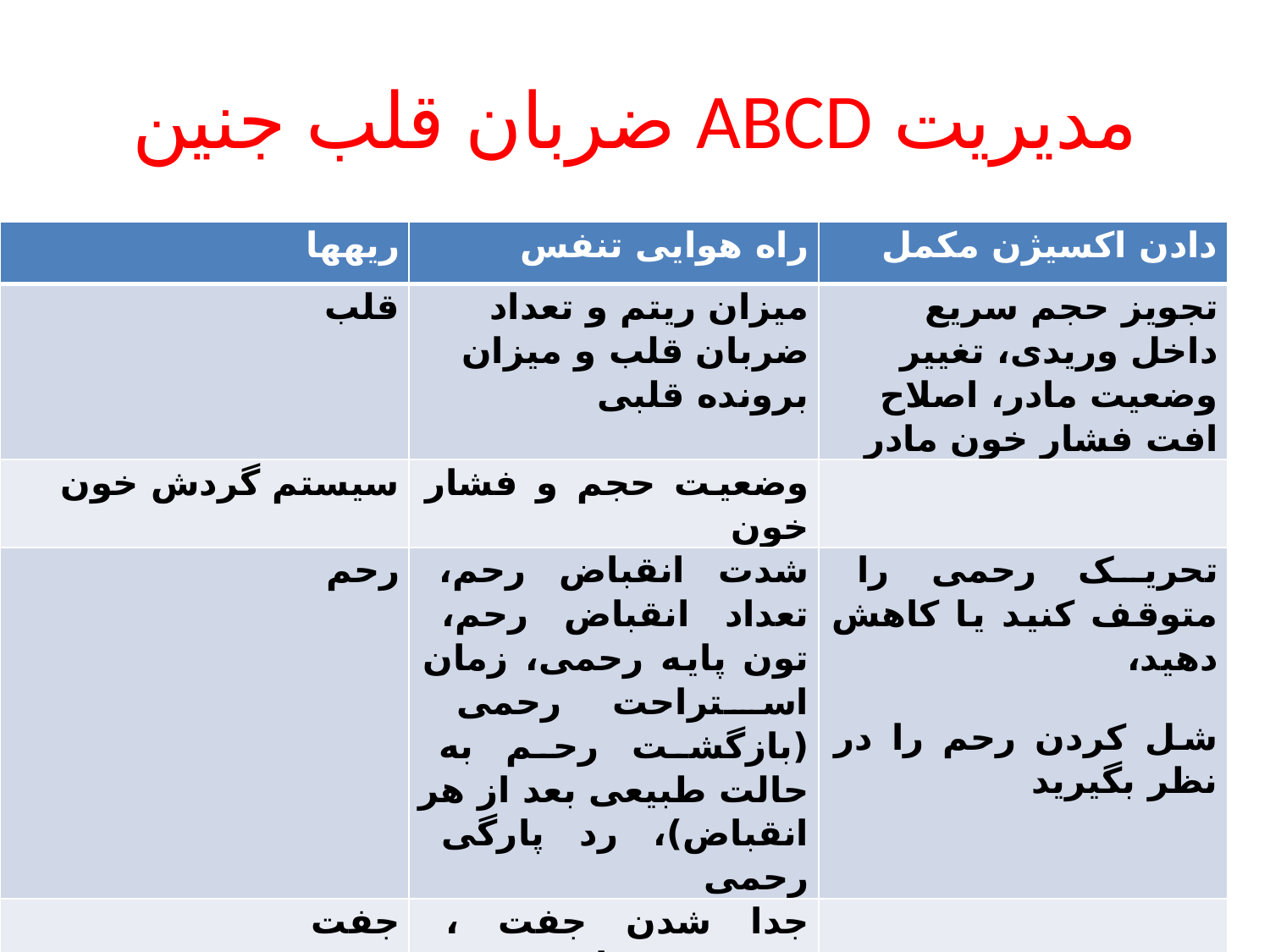

# مدیریت ABCD ضربان قلب جنین
| ریه­ها | راه هوایی تنفس | دادن اکسیژن مکمل |
| --- | --- | --- |
| قلب | میزان ریتم و تعداد ضربان قلب و میزان برون­ده قلبی | تجویز حجم سریع داخل وریدی، تغییر وضعیت مادر، اصلاح افت فشار خون مادر |
| سیستم گردش خون | وضعیت حجم و فشار خون |  |
| رحم | شدت انقباض رحم، تعداد انقباض رحم، تون پایه رحمی، زمان استراحت رحمی (بازگشت رحم به حالت طبیعی بعد از هر انقباض)، رد پارگی رحمی | تحریک رحمی را متوقف کنید یا کاهش دهید، شل کردن رحم را در نظر بگیرید |
| جفت | جدا شدن جفت ، عروق سر راهی |  |
| بند ناف | معاینه واژینال، رد پرولاپس بند ناف | استفاده از آمنیوانفوزیون را در نظر بگیرید |